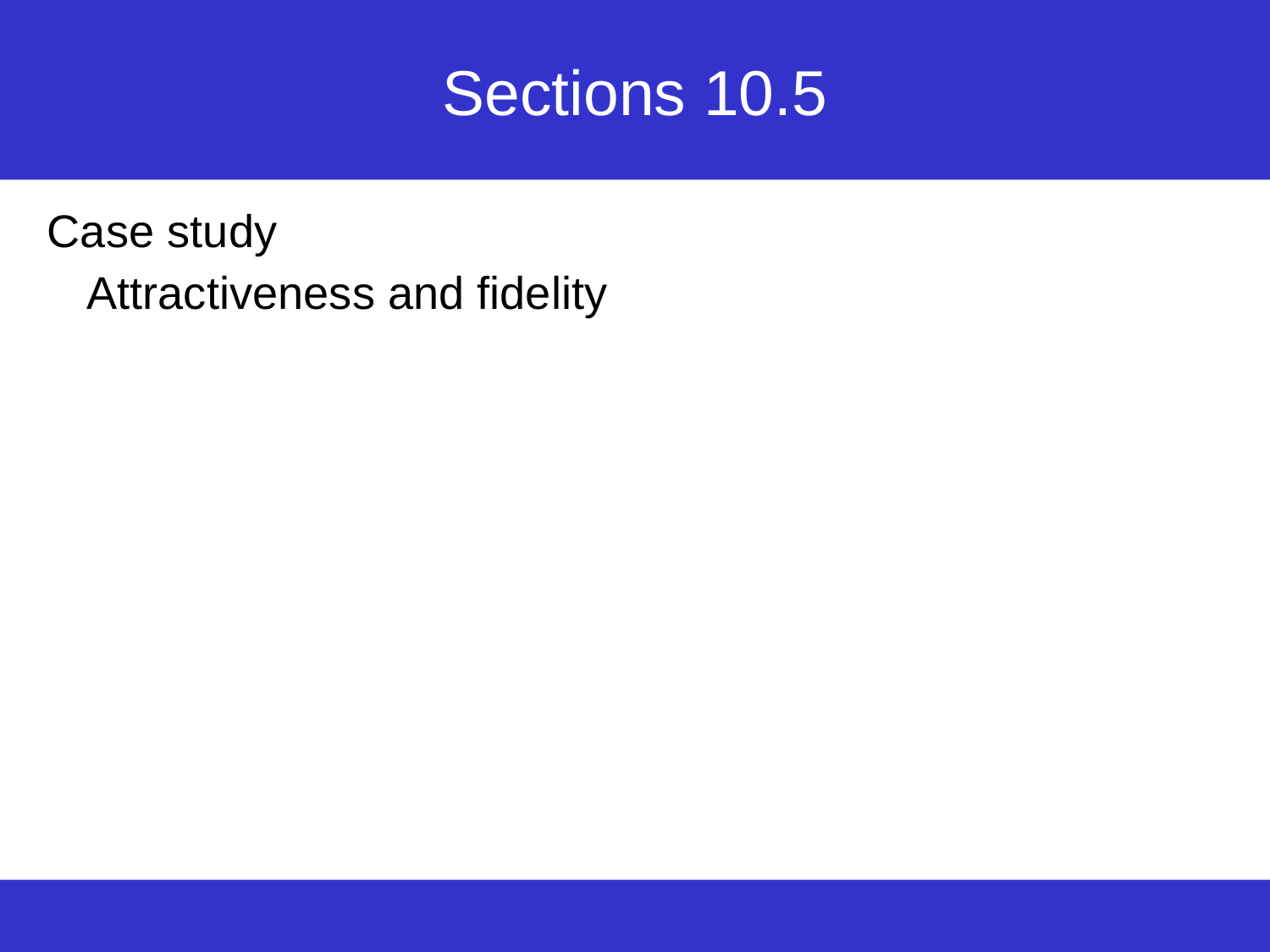

# Sections 10.5
Case study
Attractiveness and fidelity